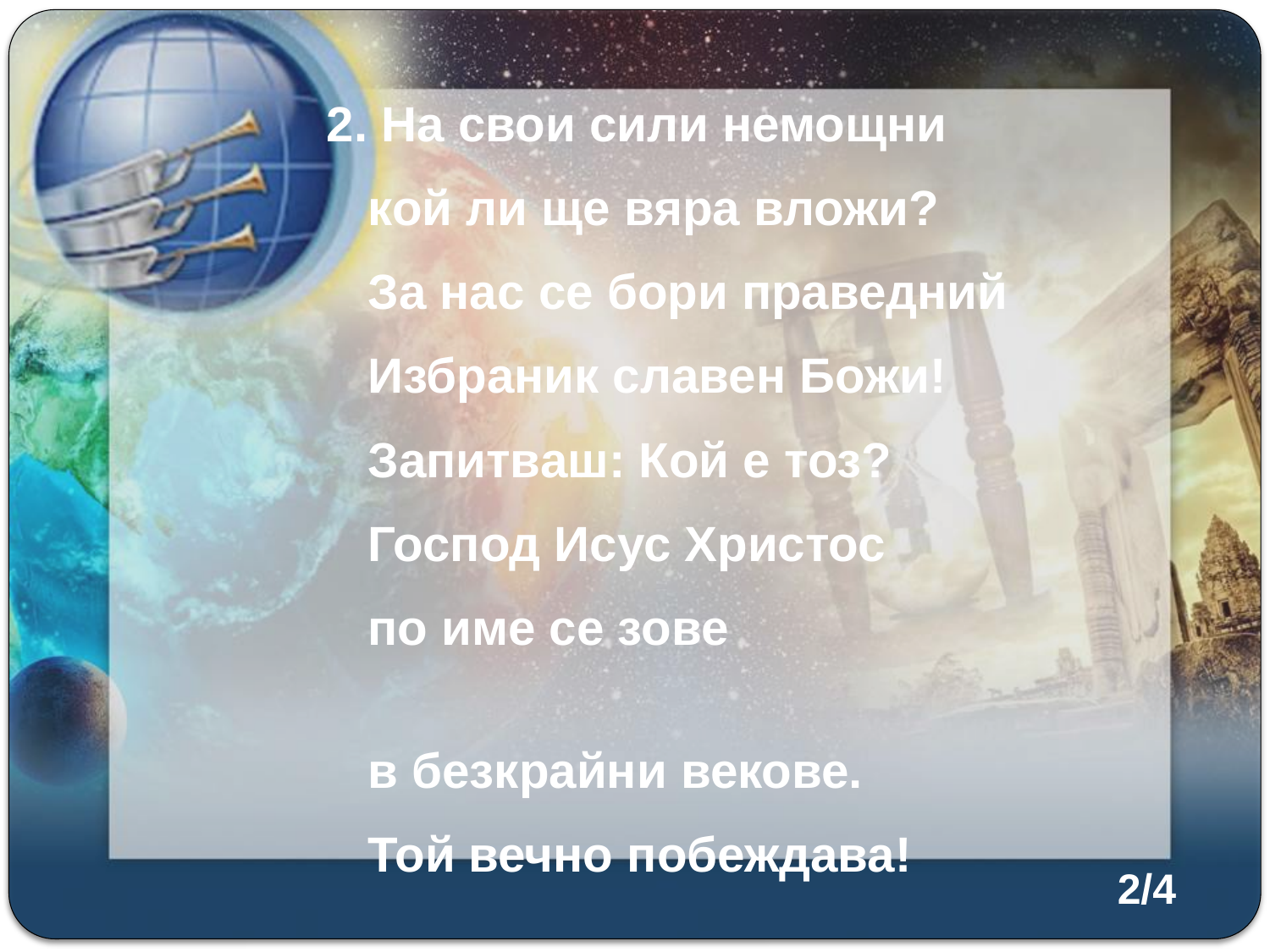

2. На свои сили немощни
   кой ли ще вяра вложи?
   За нас се бори праведний
   Избраник славен Божи!
   Запитваш: Кой е тоз?
   Господ Исус Христос
   по име се зове
   в безкрайни векове.
   Той вечно побеждава!
2/4